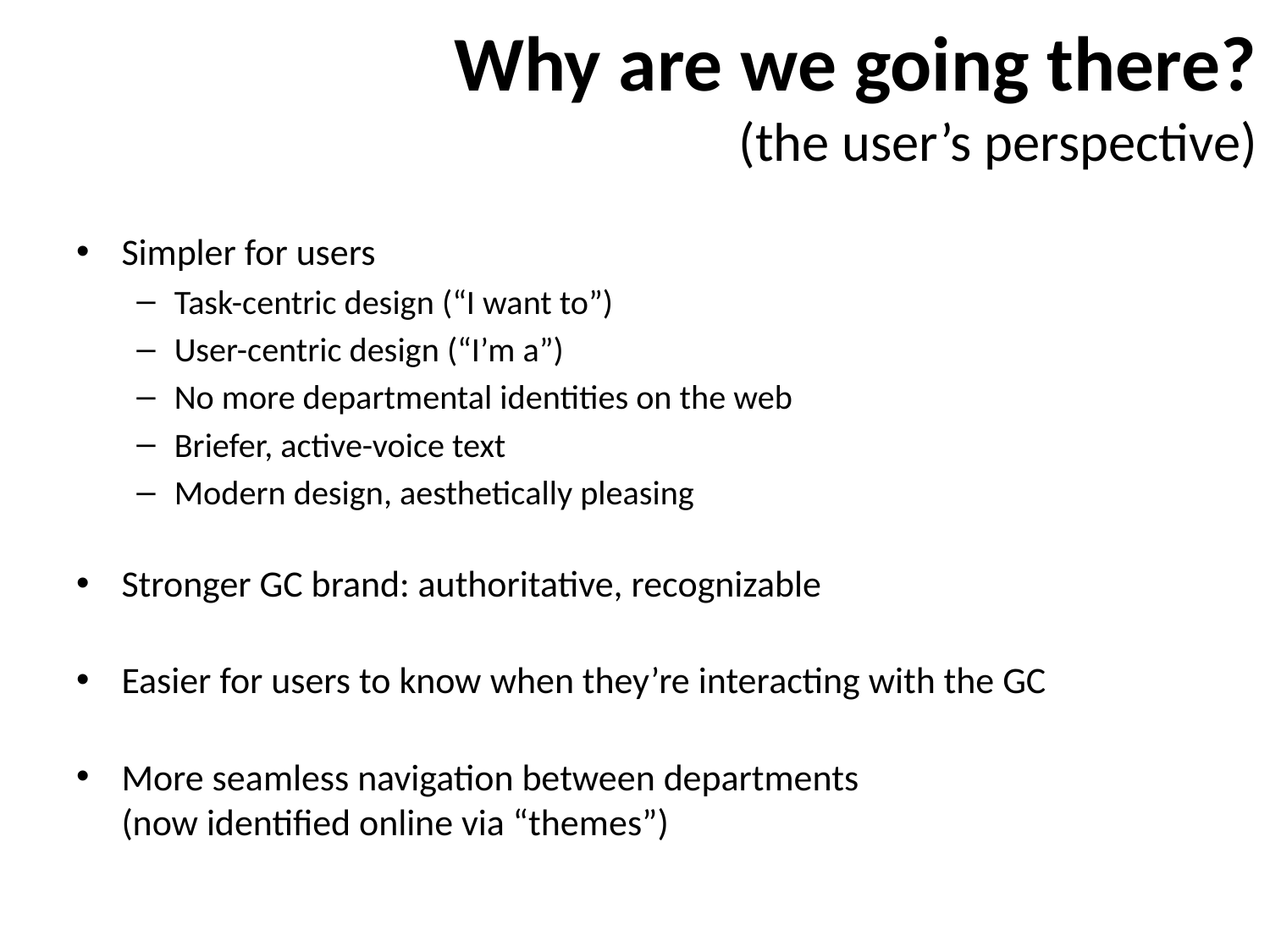

# Why are we going there? (the user’s perspective)
Simpler for users
Task-centric design (“I want to”)
User-centric design (“I’m a”)
No more departmental identities on the web
Briefer, active-voice text
Modern design, aesthetically pleasing
Stronger GC brand: authoritative, recognizable
Easier for users to know when they’re interacting with the GC
More seamless navigation between departments
(now identified online via “themes”)